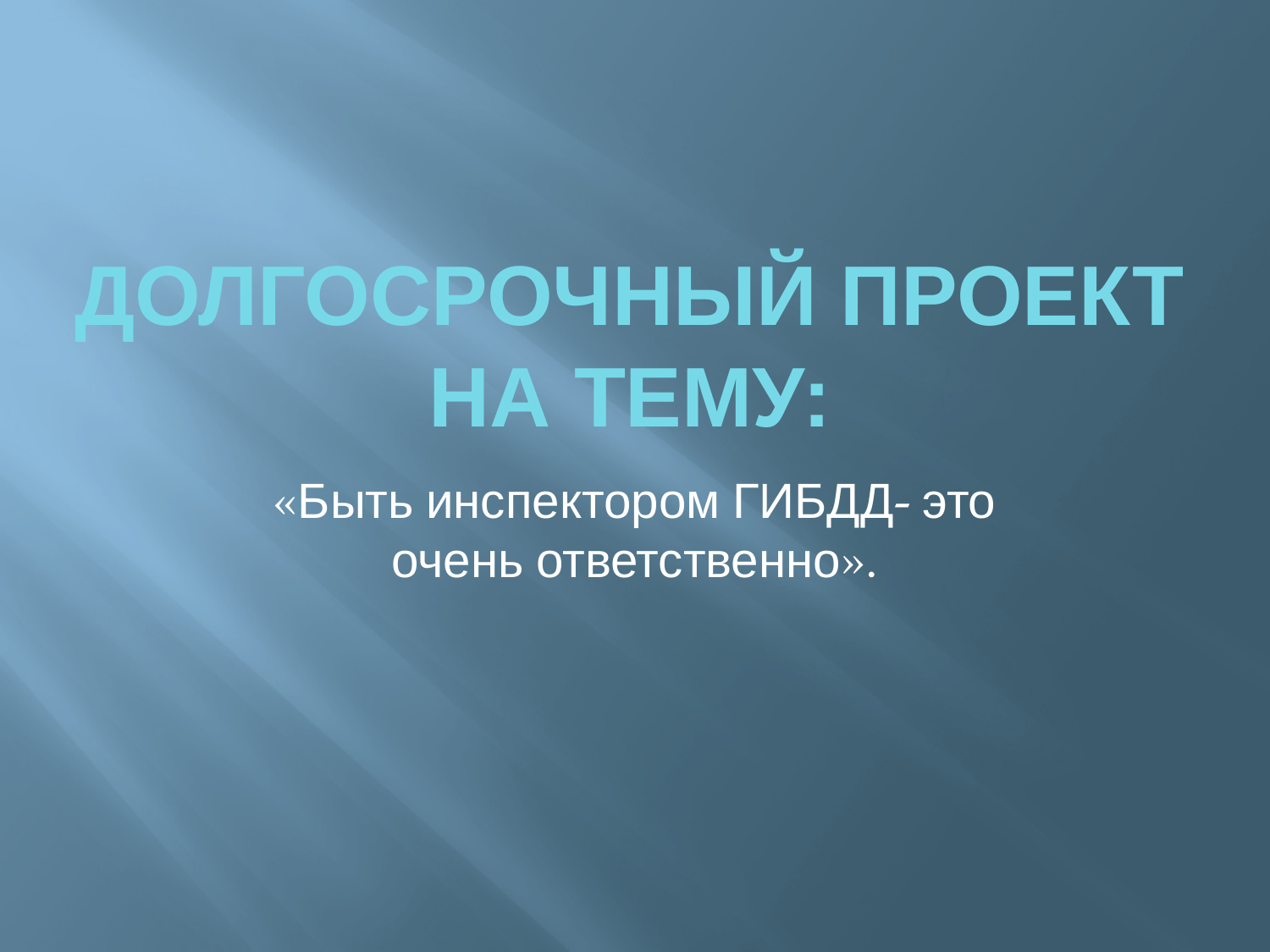

# Долгосрочный Проект на тему:
«Быть инспектором ГИБДД- это очень ответственно».